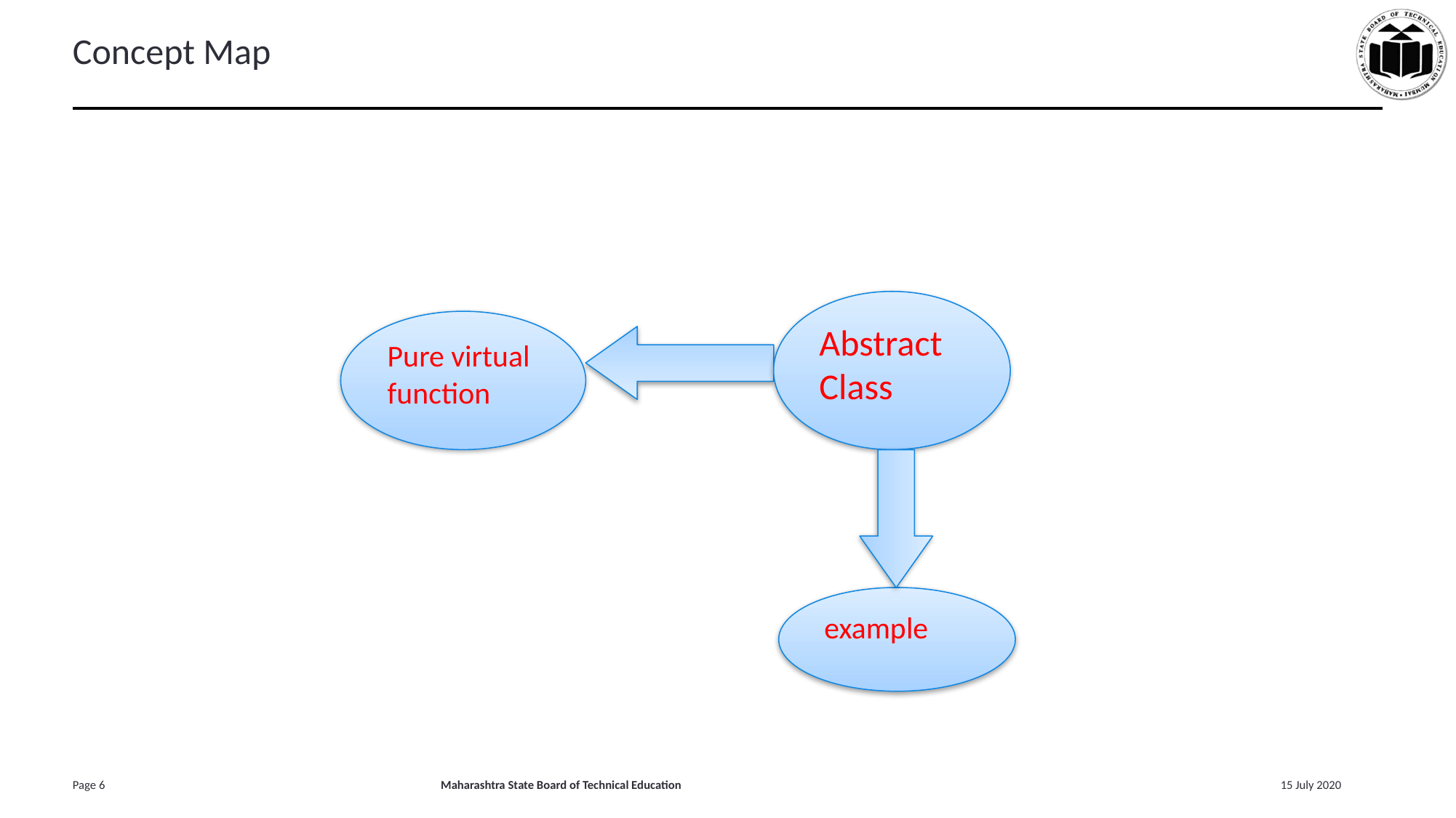

# Concept Map

Abstract Class
Pure virtual function

example